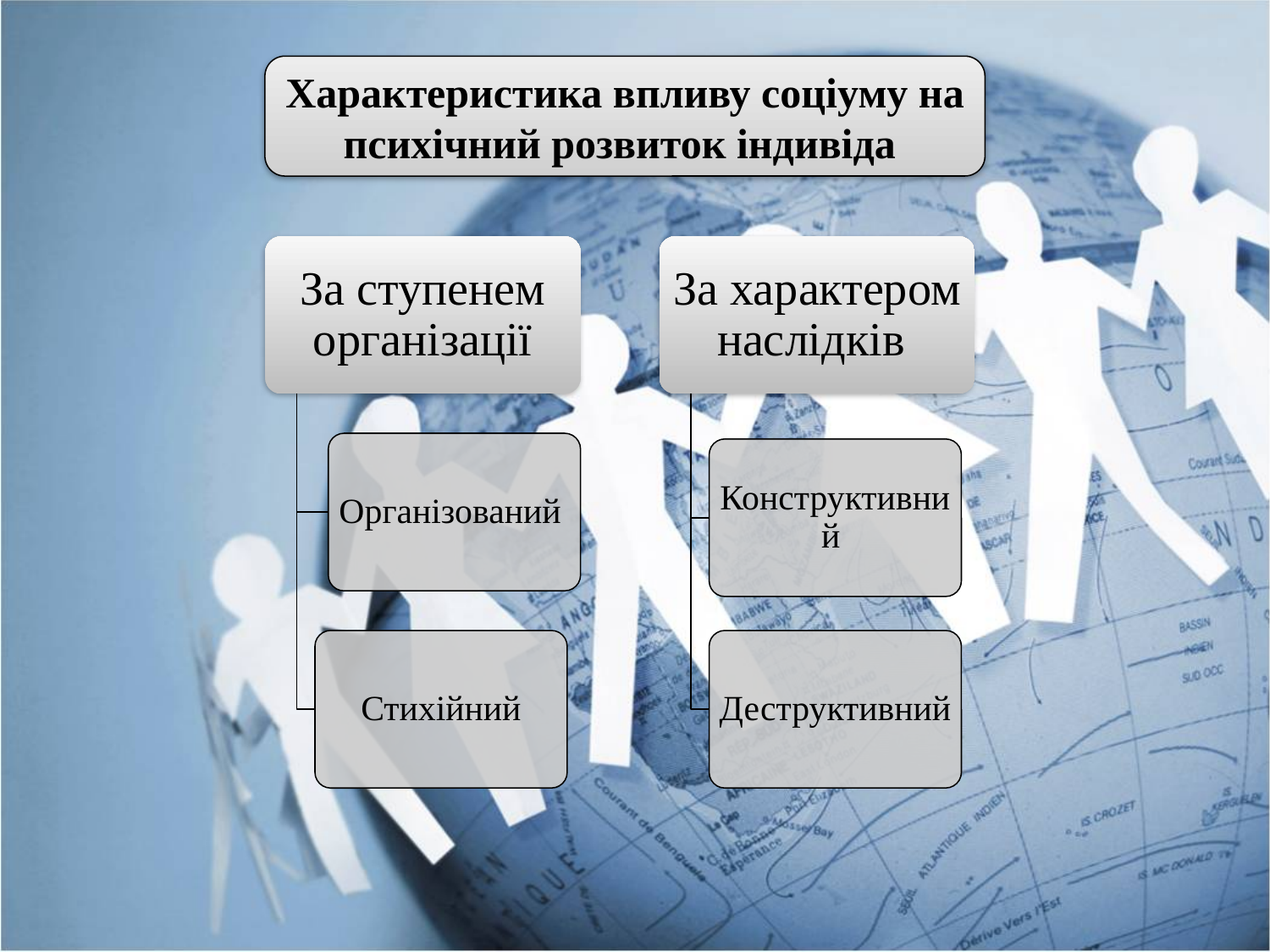

Характеристика впливу соціуму на психічний розвиток індивіда
За ступенем організації
Організований
Стихійний
За характером наслідків
Конструктивний
Деструктивний